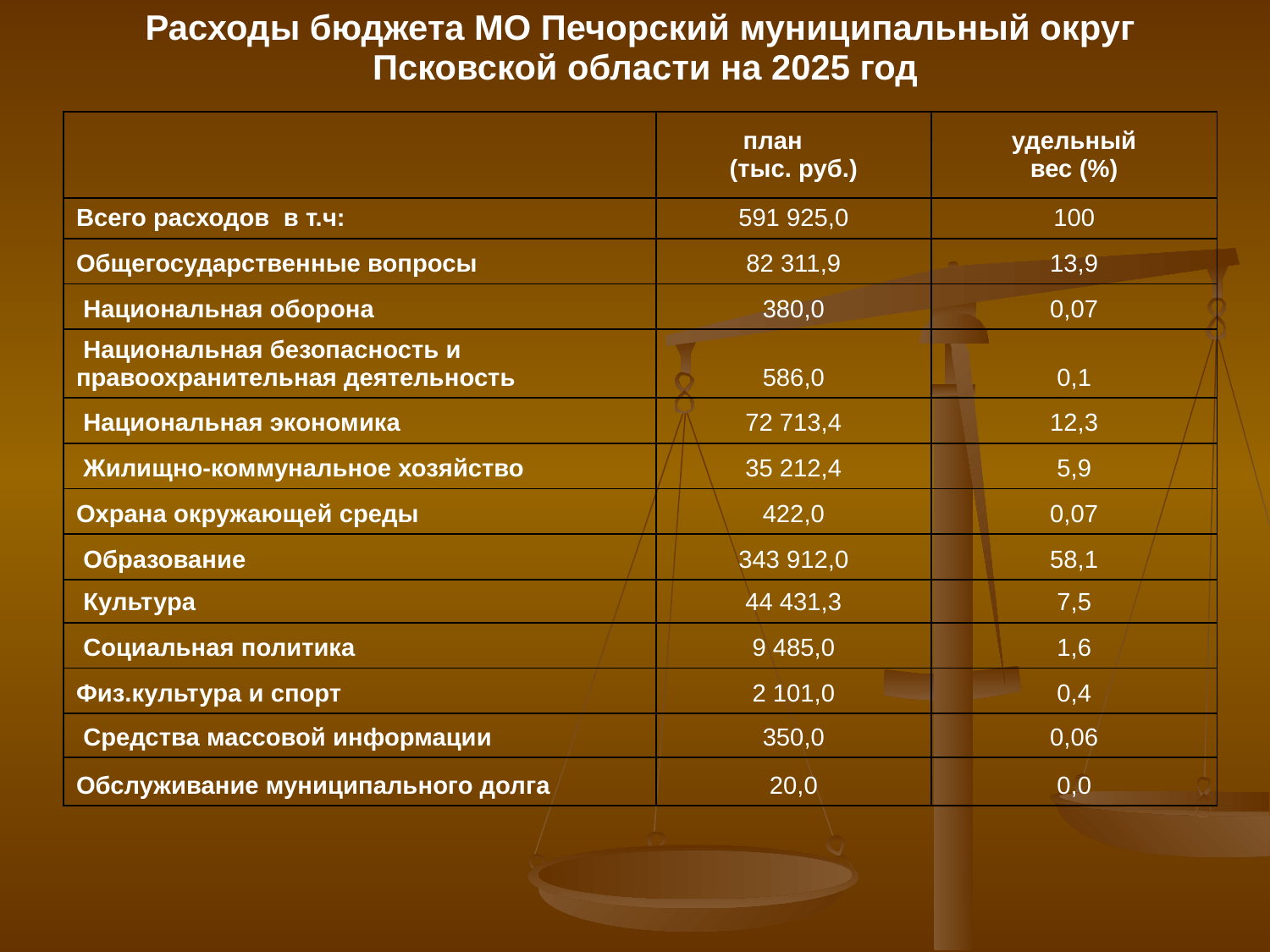

| Расходы бюджета МО Печорский муниципальный округ Псковской области на 2025 год |  |  |
| --- | --- | --- |
|  | план (тыс. руб.) | удельный вес (%) |
| Всего расходов в т.ч: | 591 925,0 | 100 |
| Общегосударственные вопросы | 82 311,9 | 13,9 |
| Национальная оборона | 380,0 | 0,07 |
| Национальная безопасность и правоохранительная деятельность | 586,0 | 0,1 |
| Национальная экономика | 72 713,4 | 12,3 |
| Жилищно-коммунальное хозяйство | 35 212,4 | 5,9 |
| Охрана окружающей среды | 422,0 | 0,07 |
| Образование | 343 912,0 | 58,1 |
| Культура | 44 431,3 | 7,5 |
| Социальная политика | 9 485,0 | 1,6 |
| Физ.культура и спорт | 2 101,0 | 0,4 |
| Средства массовой информации | 350,0 | 0,06 |
| Обслуживание муниципального долга | 20,0 | 0,0 |